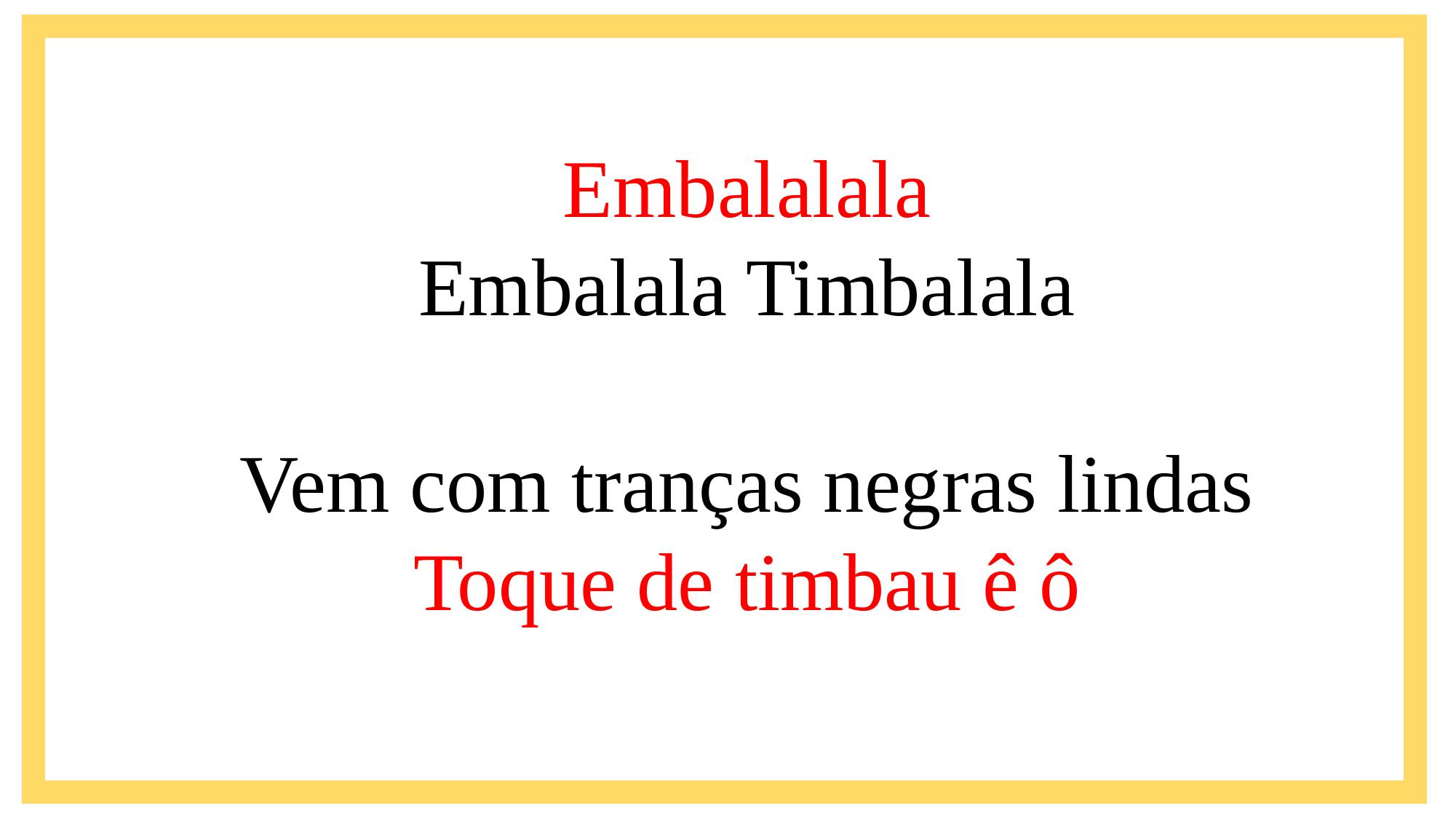

Embalalala
Embalala Timbalala

Vem com tranças negras lindas
Toque de timbau ê ô